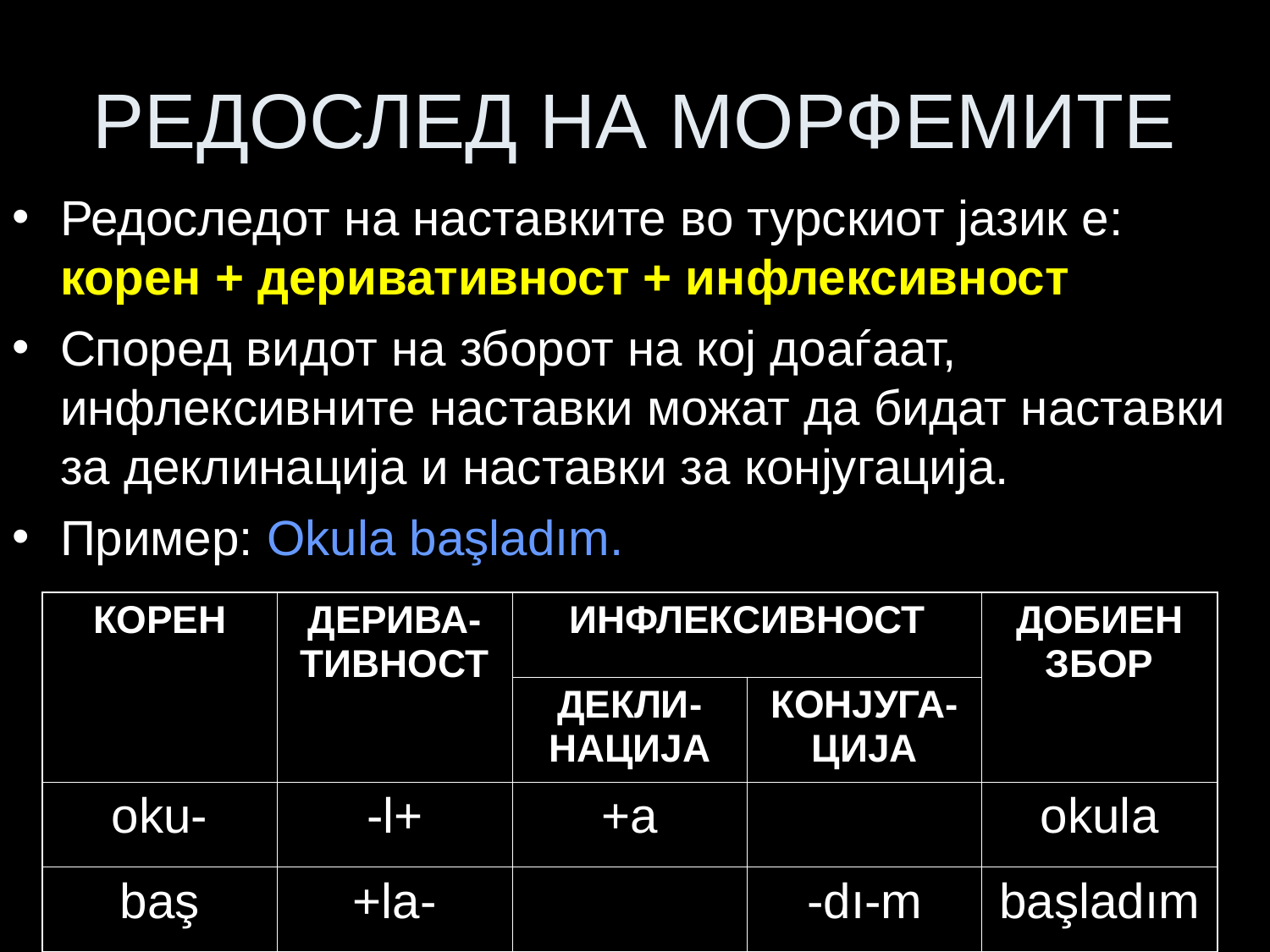

# РЕДОСЛЕД НА МОРФЕМИТЕ
Редоследот на наставките во турскиот јазик е:
корен + деривативност + инфлексивност
Според видот на зборот на кој доаѓаат, инфлексивните наставки можат да бидат наставки за деклинација и наставки за конјугација.
Пример: Okula başladım.
| КОРЕН | ДЕРИВА-ТИВНОСТ | ИНФЛЕКСИВНОСТ |  | ДОБИЕН ЗБОР |
| --- | --- | --- | --- | --- |
|  |  | ДЕКЛИ-НАЦИЈА | КОНЈУГА-ЦИЈА |  |
| oku- | -l+ | +a |  | okula |
| baş | +la- |  | -dı-m | başladım |